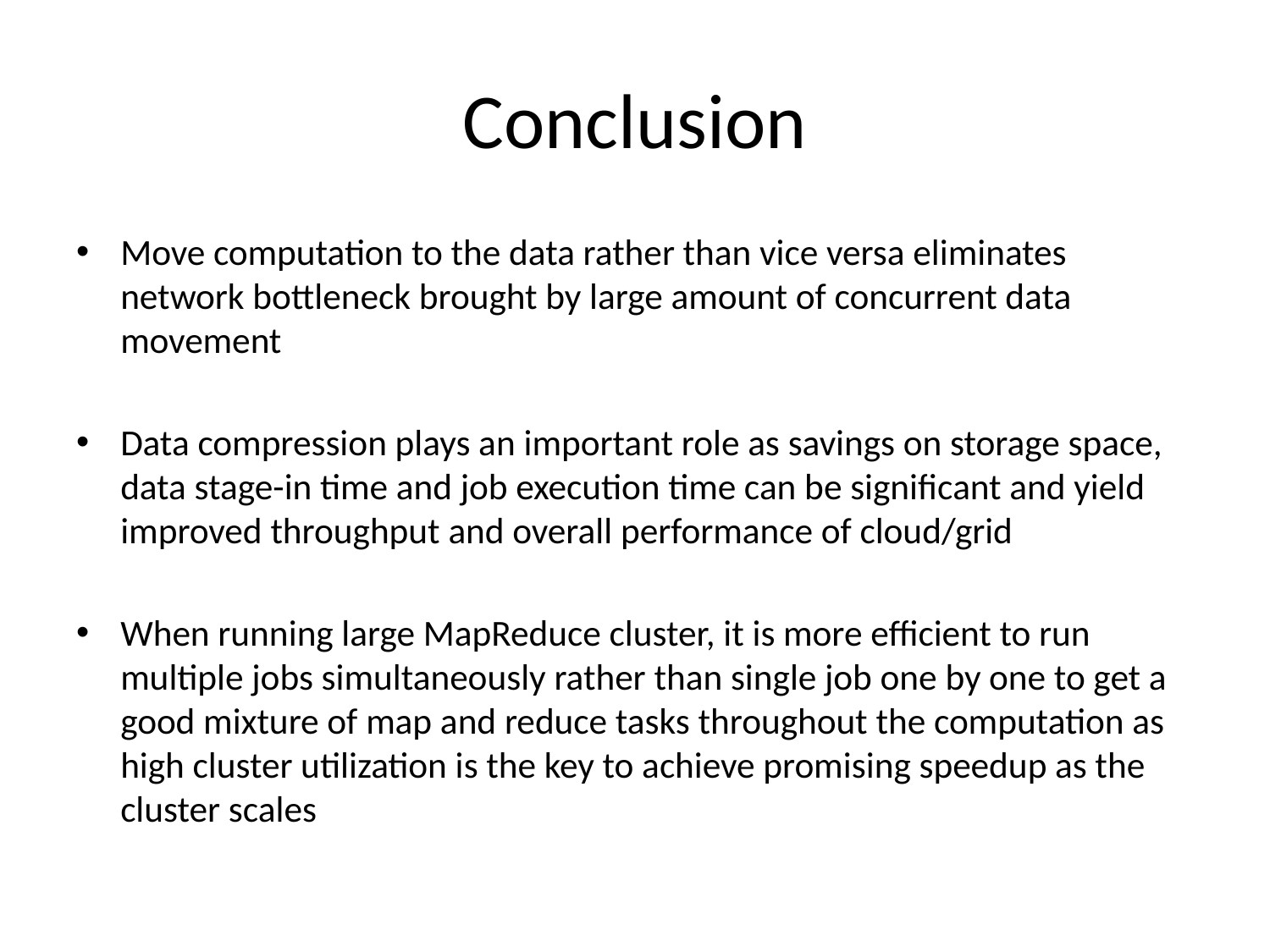

# Conclusion
Move computation to the data rather than vice versa eliminates network bottleneck brought by large amount of concurrent data movement

Data compression plays an important role as savings on storage space, data stage-in time and job execution time can be significant and yield improved throughput and overall performance of cloud/grid

When running large MapReduce cluster, it is more efficient to run multiple jobs simultaneously rather than single job one by one to get a good mixture of map and reduce tasks throughout the computation as high cluster utilization is the key to achieve promising speedup as the cluster scales